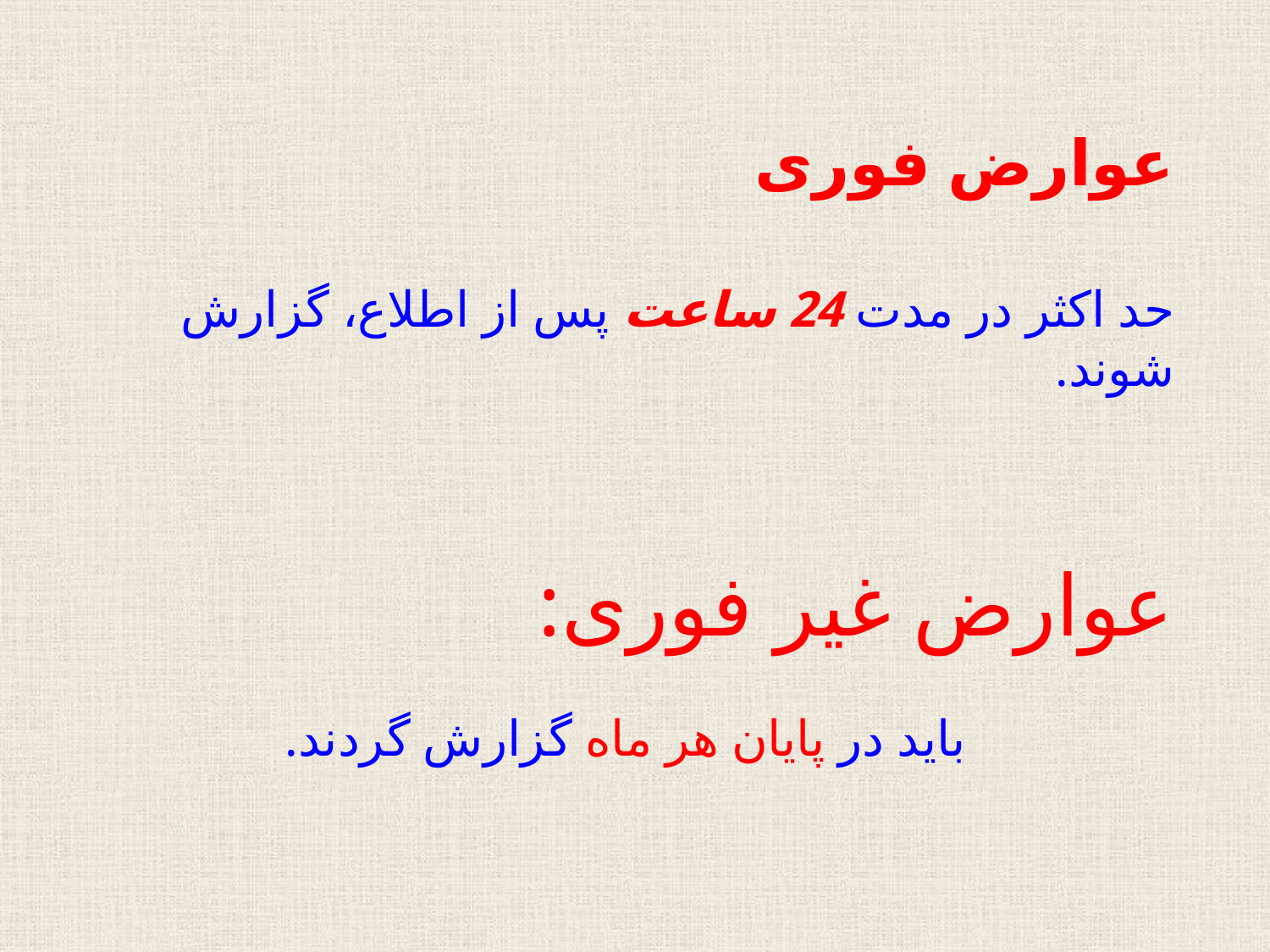

عوارض فوری

حد اکثر در مدت 24 ساعت پس از اطلاع، گزارش شوند.

عوارض غیر فوری:

باید در پایان هر ماه گزارش گردند.